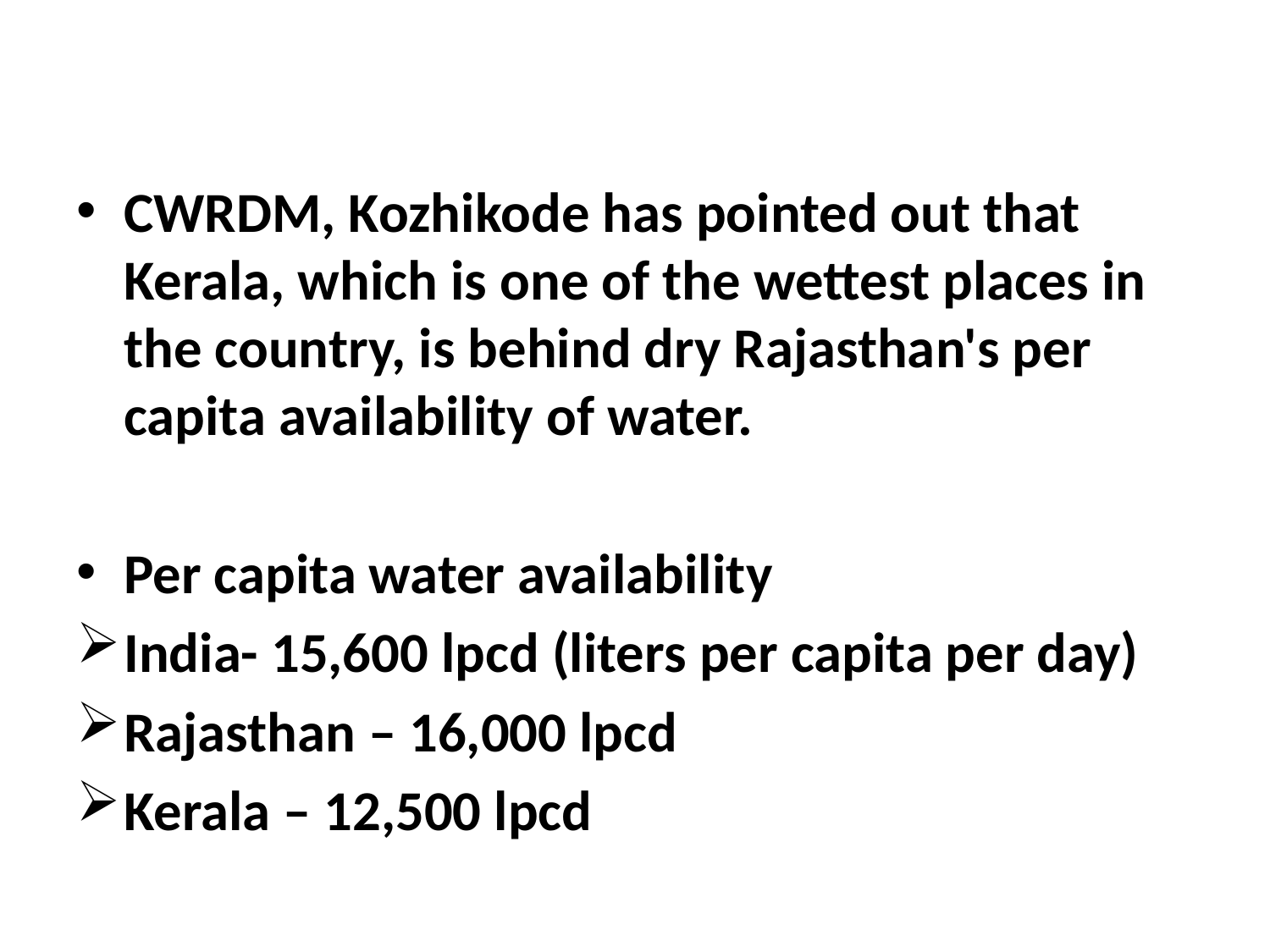

#
CWRDM, Kozhikode has pointed out that Kerala, which is one of the wettest places in the country, is behind dry Rajasthan's per capita availability of water.

Per capita water availability
India- 15,600 lpcd (liters per capita per day)
Rajasthan – 16,000 lpcd
Kerala – 12,500 lpcd